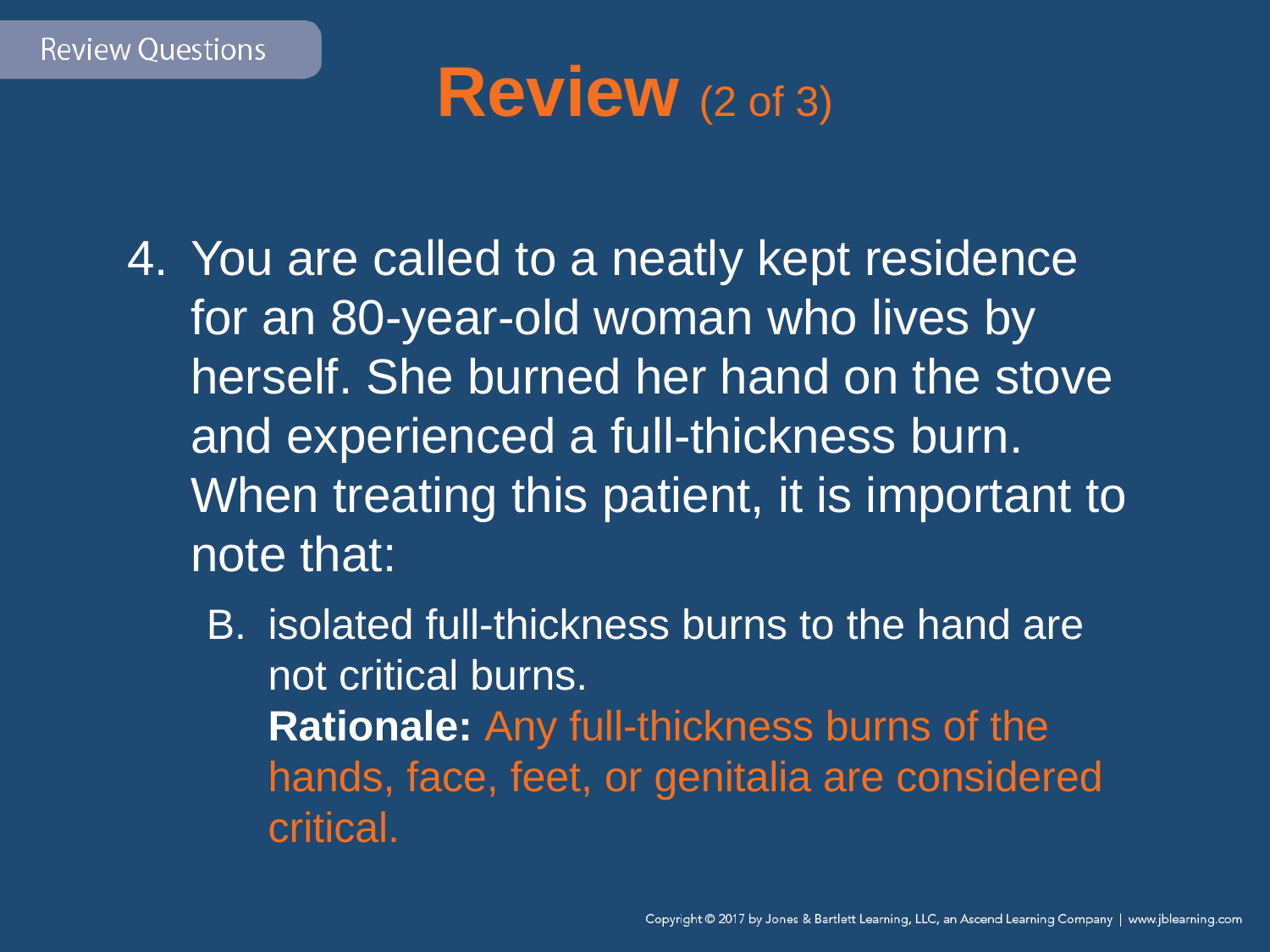

# Review (2 of 3)
You are called to a neatly kept residence for an 80-year-old woman who lives by herself. She burned her hand on the stove and experienced a full-thickness burn. When treating this patient, it is important to note that:
isolated full-thickness burns to the hand are not critical burns.
Rationale: Any full-thickness burns of the hands, face, feet, or genitalia are considered critical.